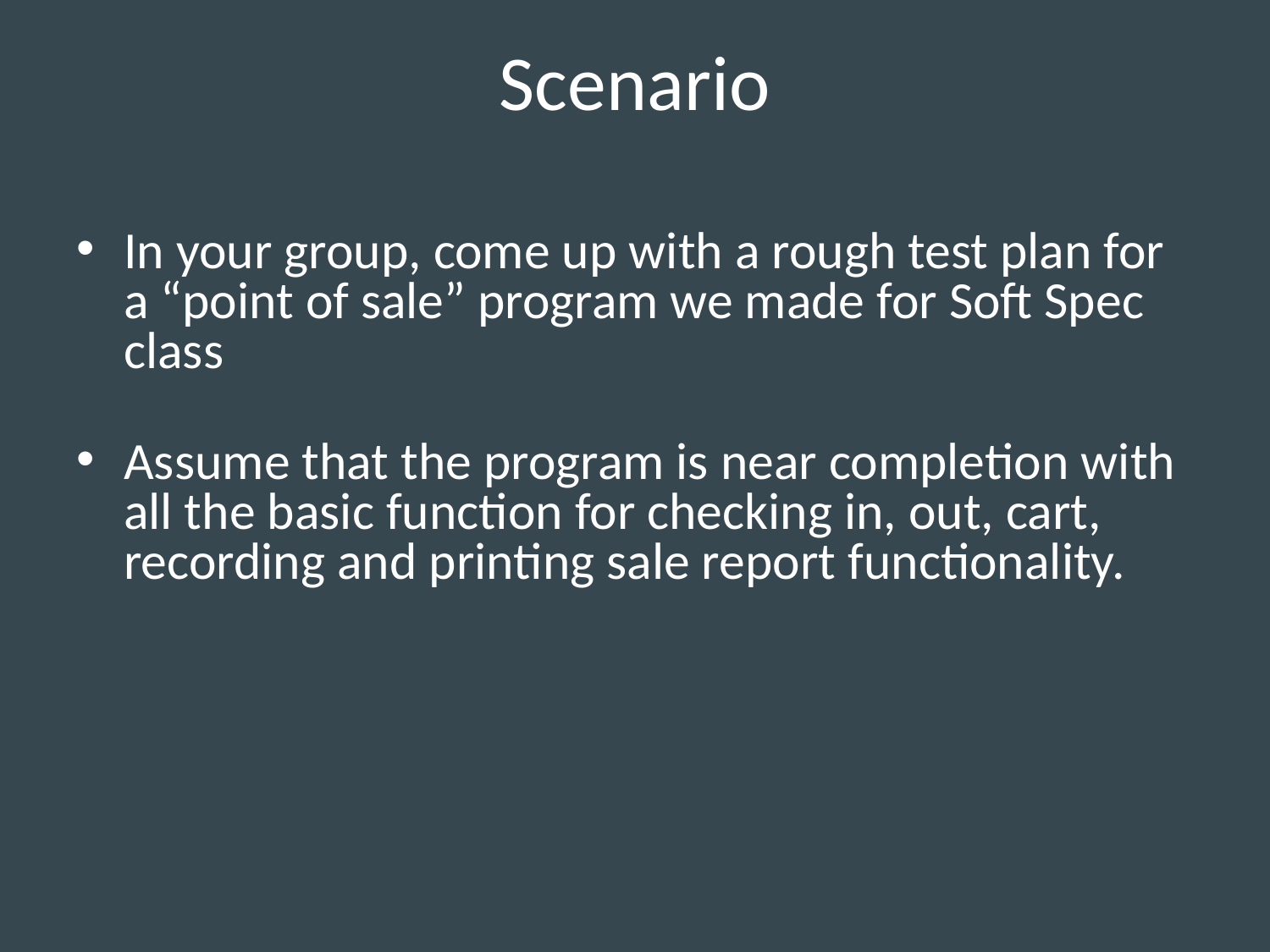

# Scenario
In your group, come up with a rough test plan for a “point of sale” program we made for Soft Spec class

Assume that the program is near completion with all the basic function for checking in, out, cart, recording and printing sale report functionality.